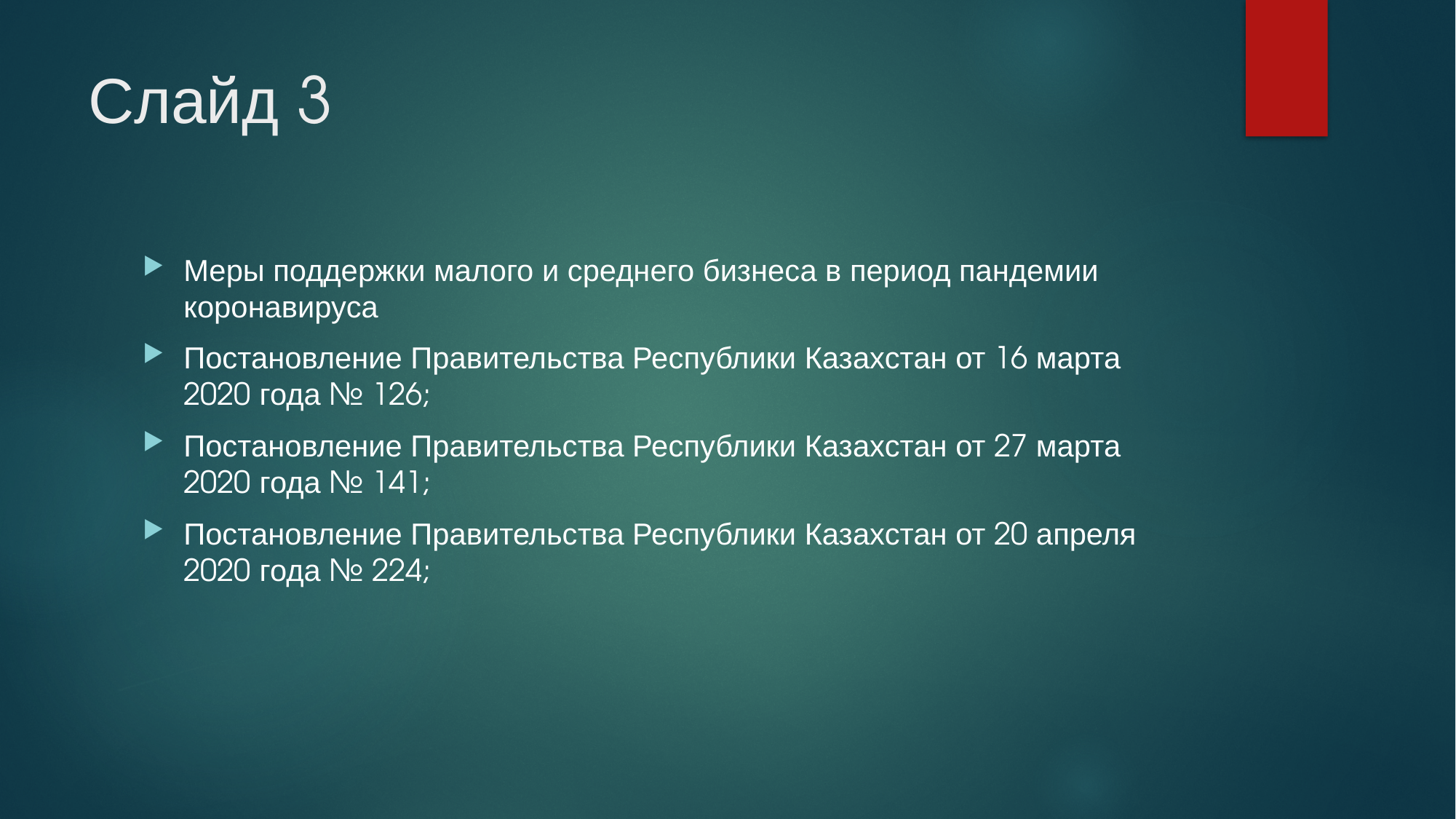

# Слайд 3
Меры поддержки малого и среднего бизнеса в период пандемии коронавируса
Постановление Правительства Республики Казахстан от 16 марта  2020 года № 126;
Постановление Правительства Республики Казахстан от 27 марта  2020 года № 141;
Постановление Правительства Республики Казахстан от 20 апреля 2020 года № 224;